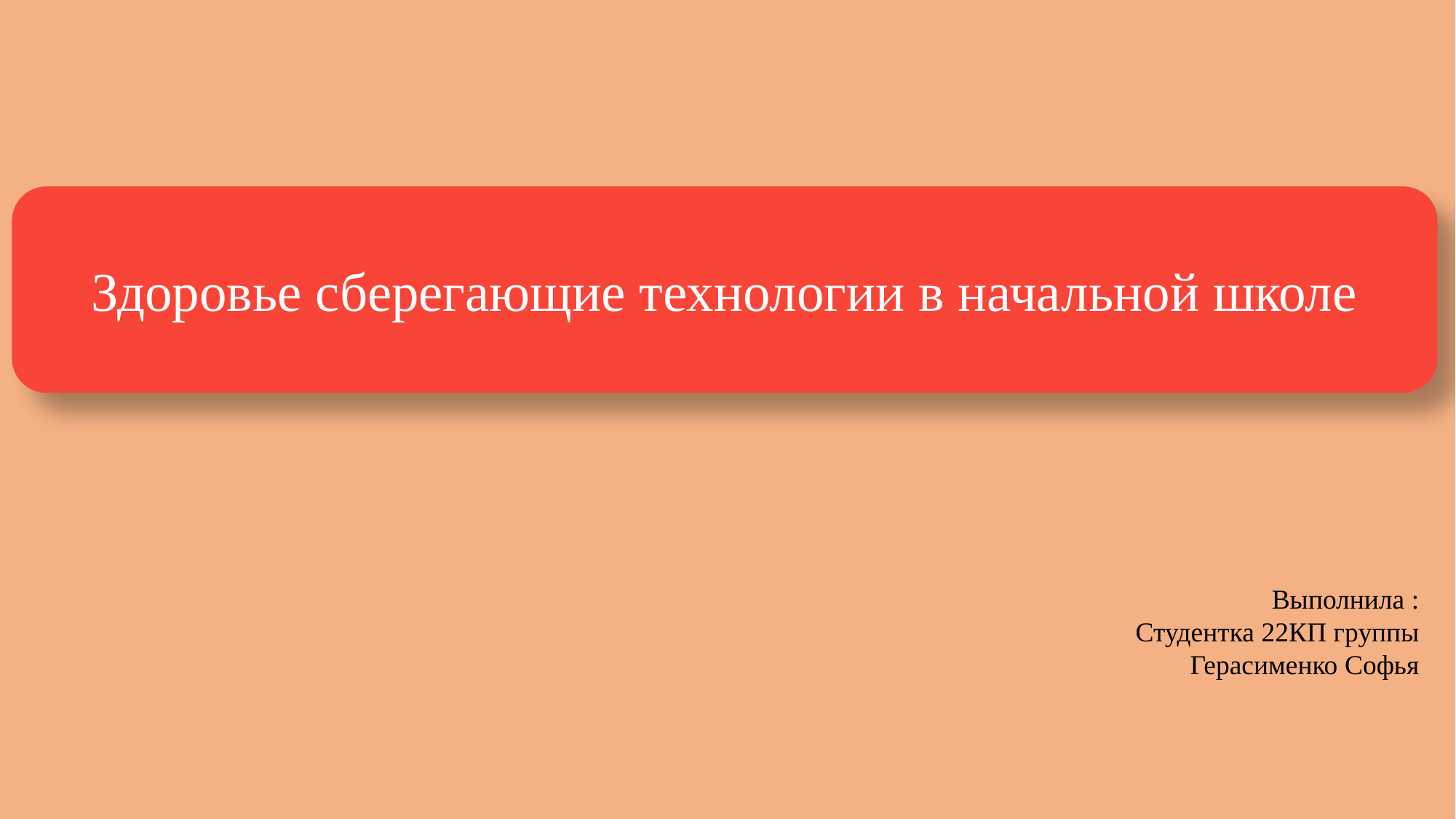

Здоровье сберегающие технологии в начальной школе
Выполнила :
Студентка 22КП группы
Герасименко Софья